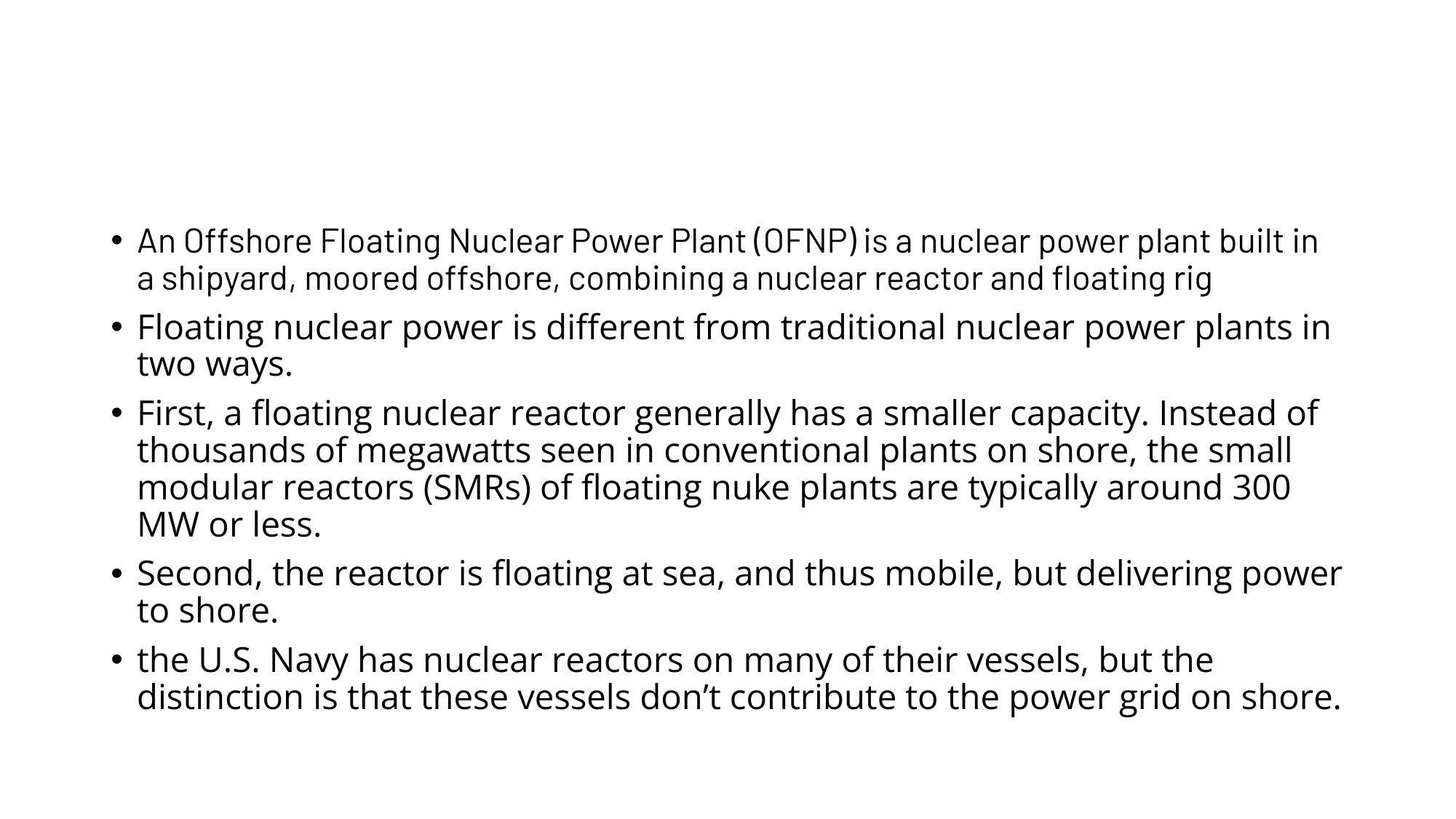

#
An Offshore Floating Nuclear Power Plant (OFNP) is a nuclear power plant built in a shipyard, moored offshore, combining a nuclear reactor and floating rig
Floating nuclear power is different from traditional nuclear power plants in two ways.
First, a floating nuclear reactor generally has a smaller capacity. Instead of thousands of megawatts seen in conventional plants on shore, the small modular reactors (SMRs) of floating nuke plants are typically around 300 MW or less.
Second, the reactor is floating at sea, and thus mobile, but delivering power to shore.
the U.S. Navy has nuclear reactors on many of their vessels, but the distinction is that these vessels don’t contribute to the power grid on shore.